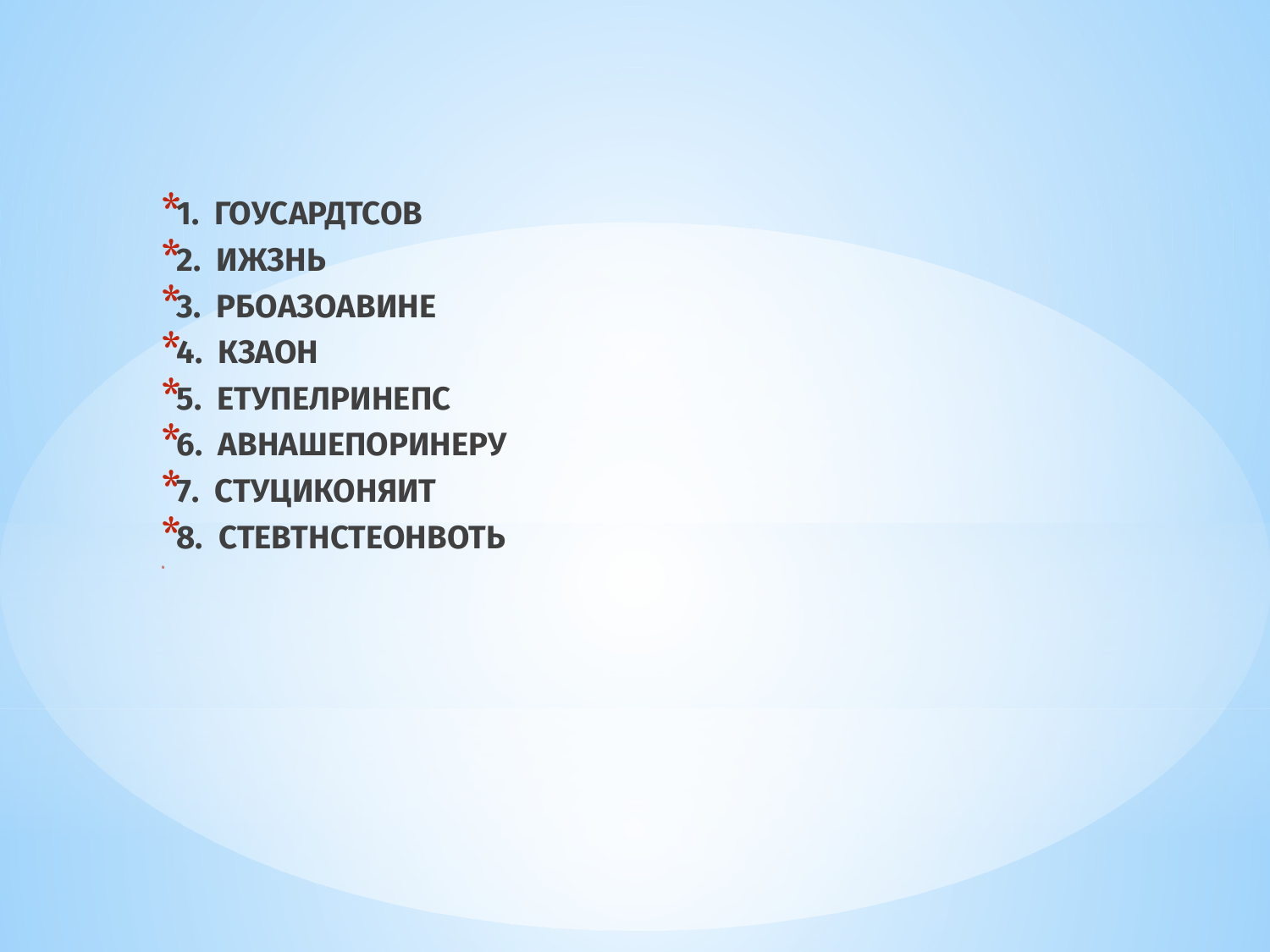

1.  ГОУСАРДТСОВ
2.  ИЖЗНЬ
3.  РБОАЗОАВИНЕ
4.  КЗАОН
5.  ЕТУПЕЛРИНЕПС
6.  АВНАШЕПОРИНЕРУ
7.  СТУЦИКОНЯИТ
8.  СТЕВТНСТЕОНВОТЬ